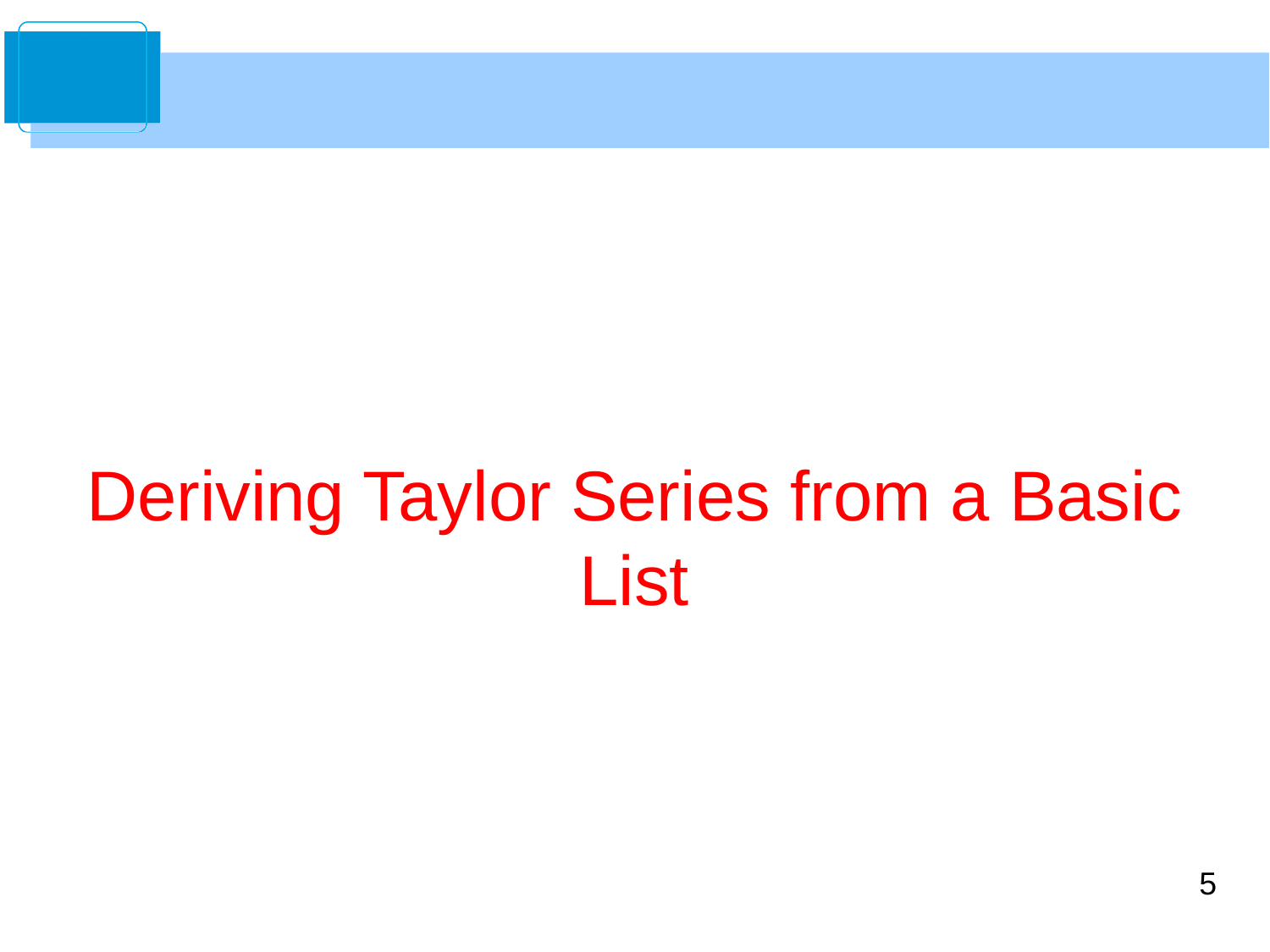

Deriving Taylor Series from a Basic List